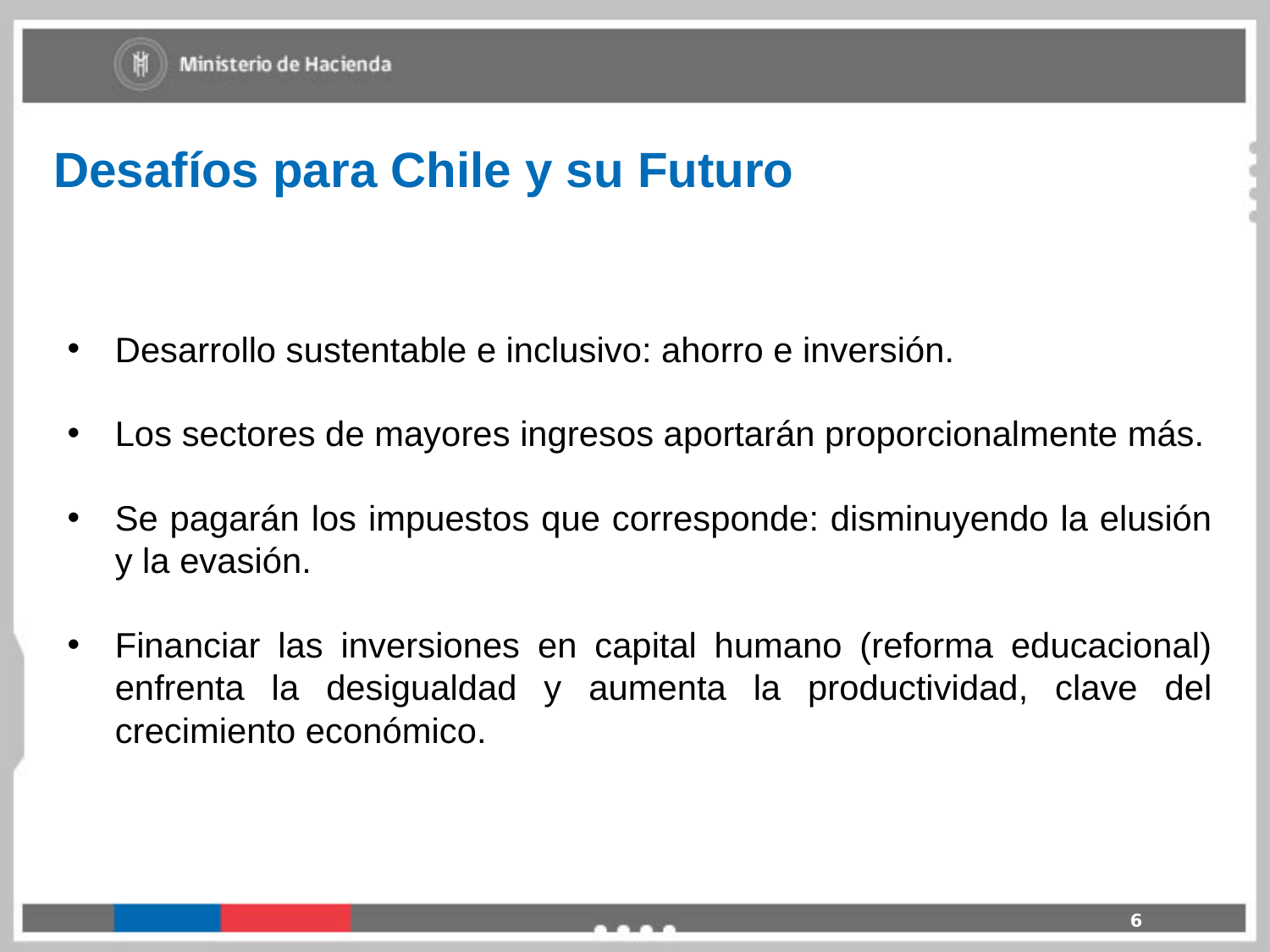

Desafíos para Chile y su Futuro

Desarrollo sustentable e inclusivo: ahorro e inversión.
Los sectores de mayores ingresos aportarán proporcionalmente más.
Se pagarán los impuestos que corresponde: disminuyendo la elusión y la evasión.
Financiar las inversiones en capital humano (reforma educacional) enfrenta la desigualdad y aumenta la productividad, clave del crecimiento económico.
6